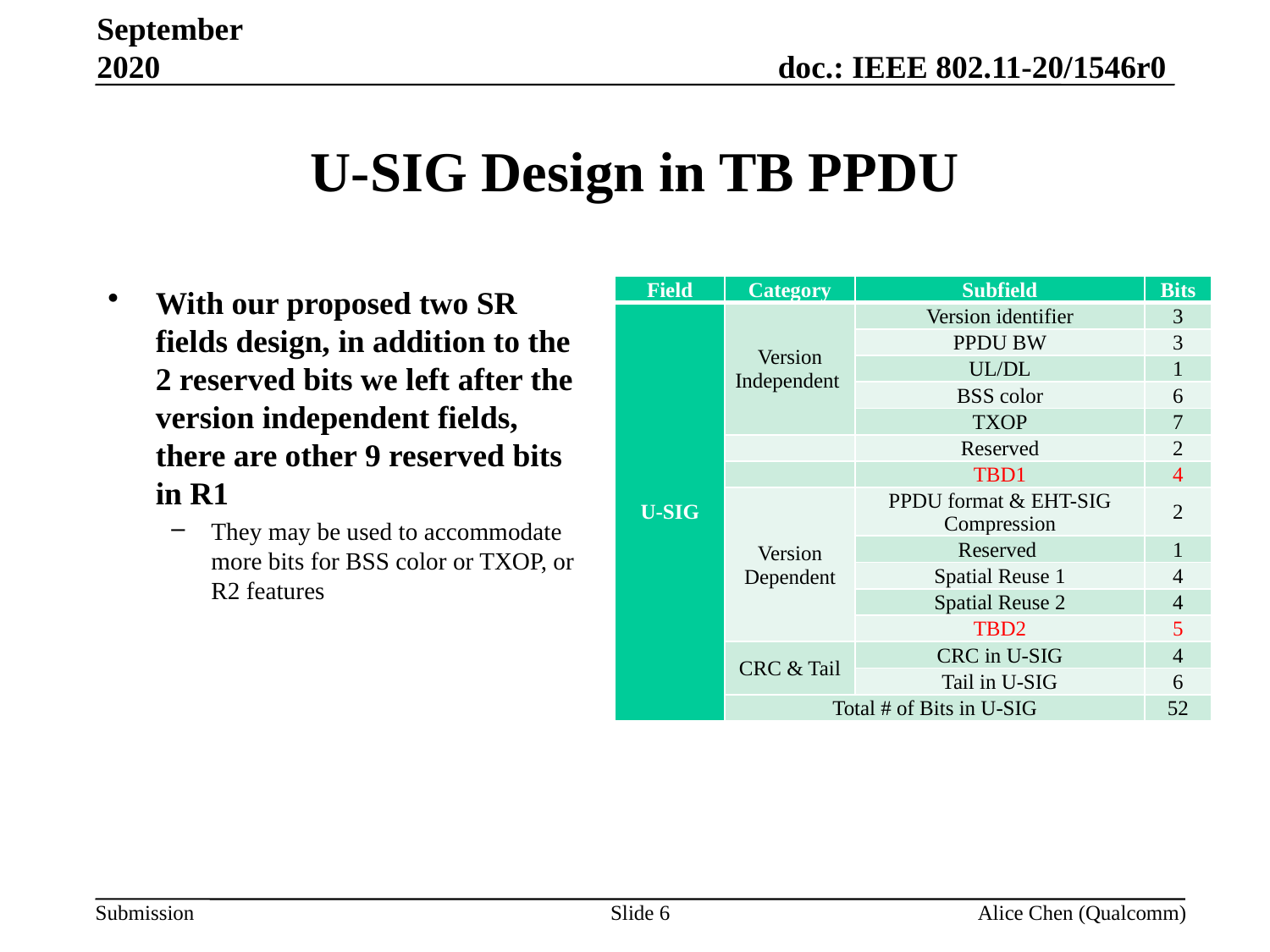

September 2020
# U-SIG Design in TB PPDU
| Field | Category | Subfield | Bits |
| --- | --- | --- | --- |
| U-SIG | Version Independent | Version identifier | 3 |
|  |  | PPDU BW | 3 |
|  |  | UL/DL | 1 |
|  |  | BSS color | 6 |
|  |  | TXOP | 7 |
|  |  | Reserved | 2 |
|  |  | TBD1 | 4 |
|  | Version Dependent | PPDU format & EHT-SIG Compression | 2 |
|  |  | Reserved | 1 |
|  |  | Spatial Reuse 1 | 4 |
|  |  | Spatial Reuse 2 | 4 |
|  |  | TBD2 | 5 |
|  | CRC & Tail | CRC in U-SIG | 4 |
|  |  | Tail in U-SIG | 6 |
|  | Total # of Bits in U-SIG |  | 52 |
With our proposed two SR fields design, in addition to the 2 reserved bits we left after the version independent fields, there are other 9 reserved bits in R1
They may be used to accommodate more bits for BSS color or TXOP, or R2 features

Slide 6
Alice Chen (Qualcomm)